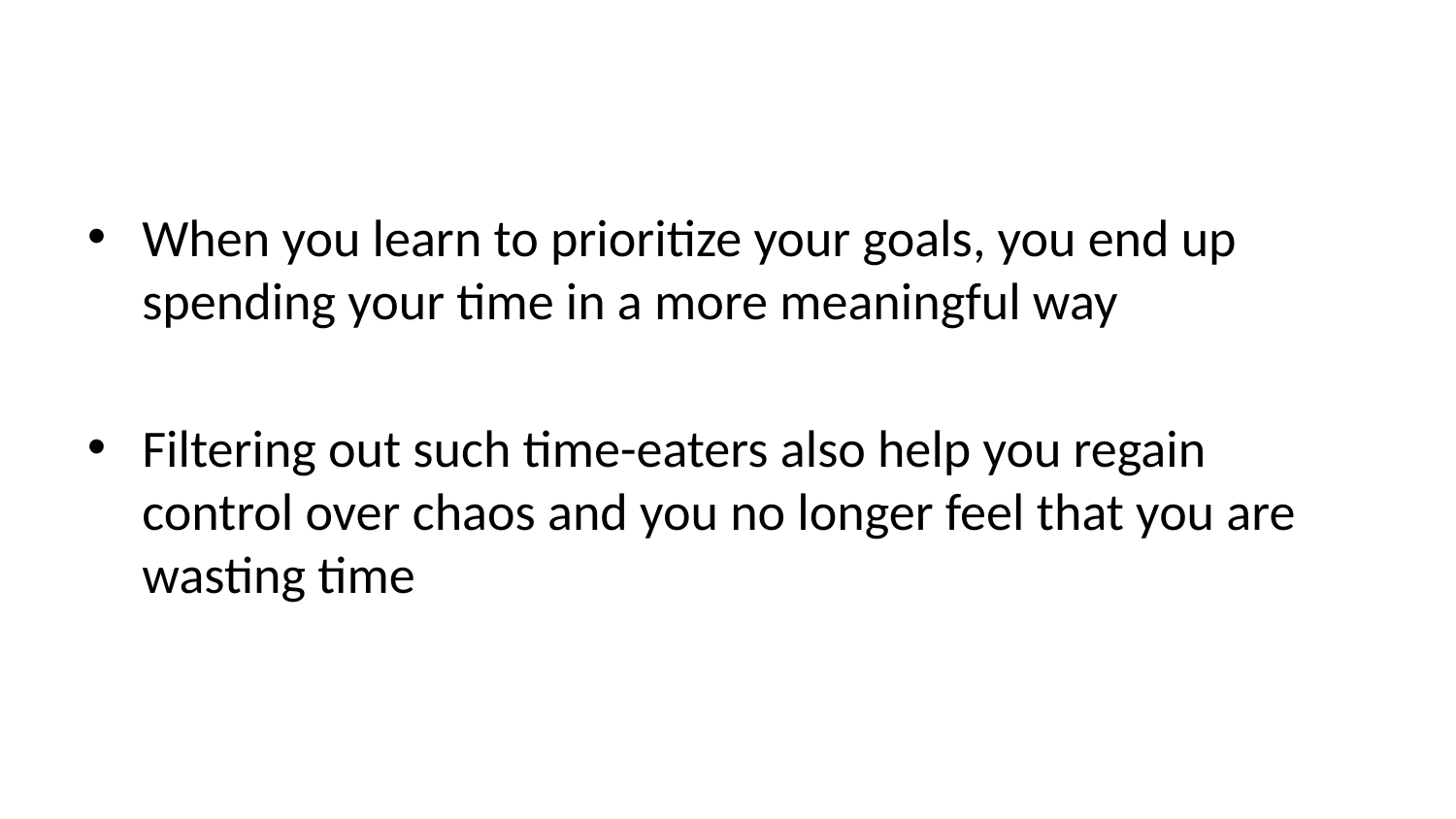

When you learn to prioritize your goals, you end up spending your time in a more meaningful way

Filtering out such time-eaters also help you regain control over chaos and you no longer feel that you are wasting time